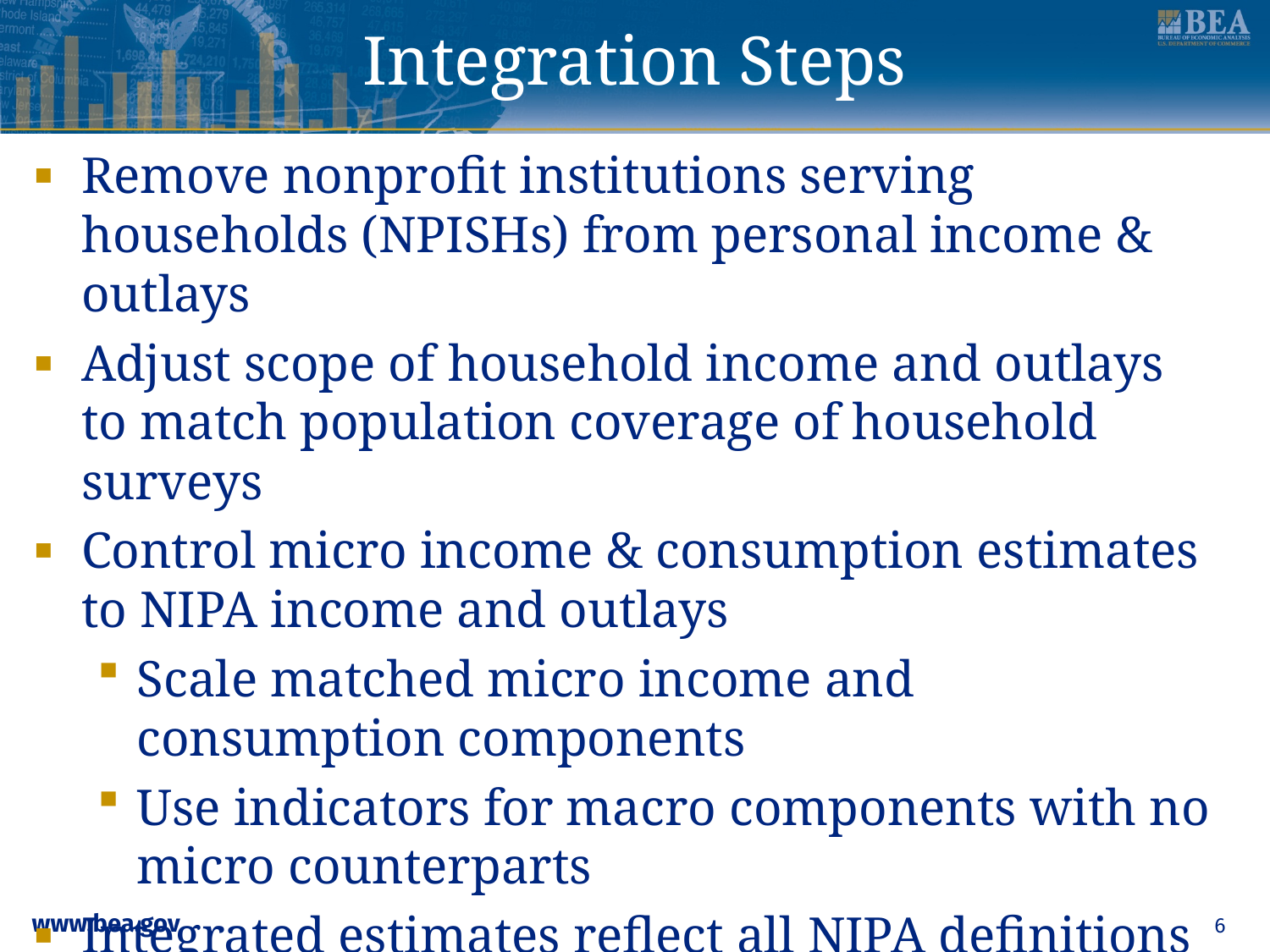

# Integration Steps
Remove nonprofit institutions serving households (NPISHs) from personal income & outlays
Adjust scope of household income and outlays to match population coverage of household surveys
Control micro income & consumption estimates to NIPA income and outlays
Scale matched micro income and consumption components
Use indicators for macro components with no micro counterparts
Integrated estimates reflect all NIPA definitions and classifications
6